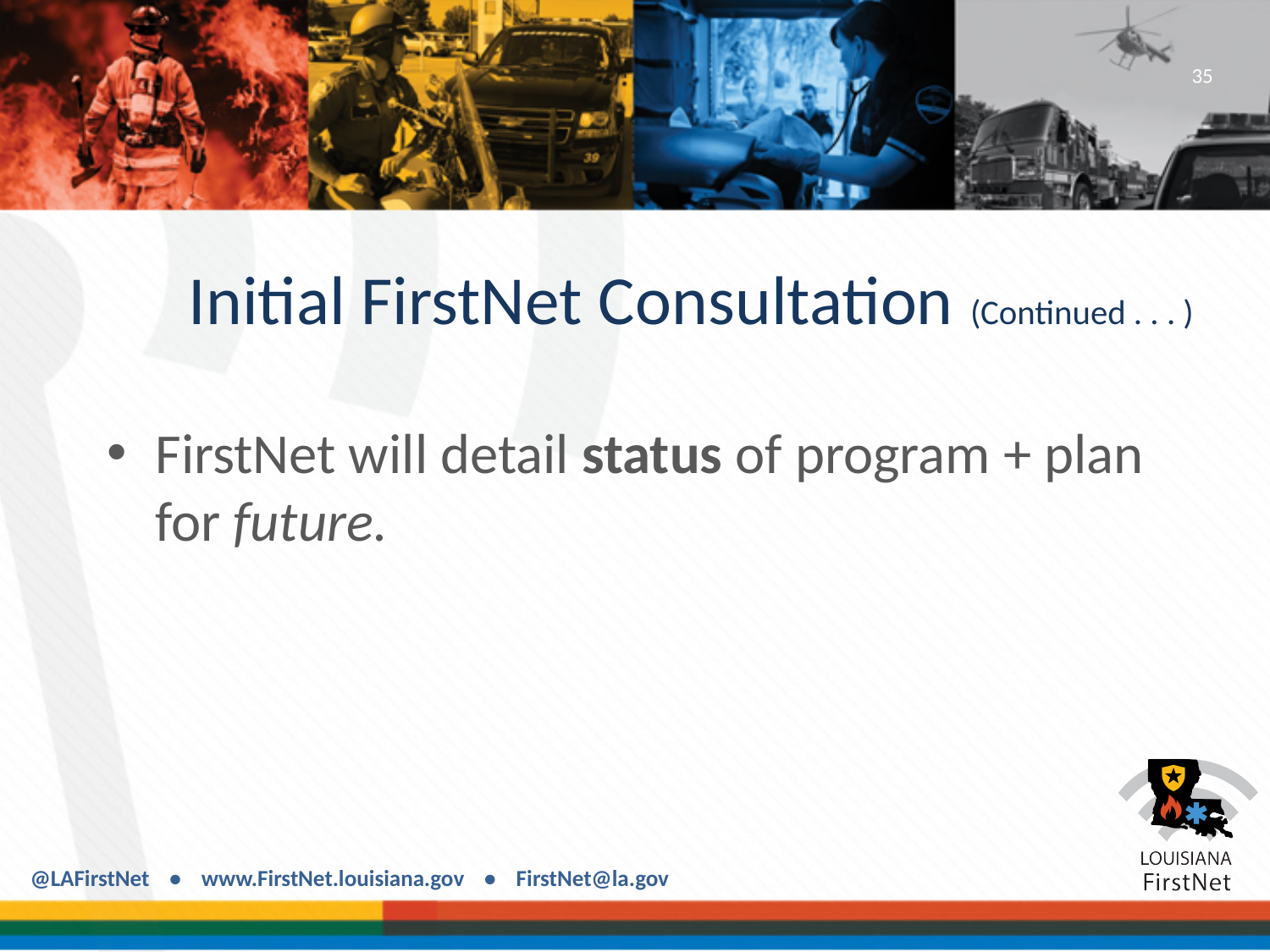

35
# Initial FirstNet Consultation (Continued . . . )
FirstNet will detail status of program + plan for future.